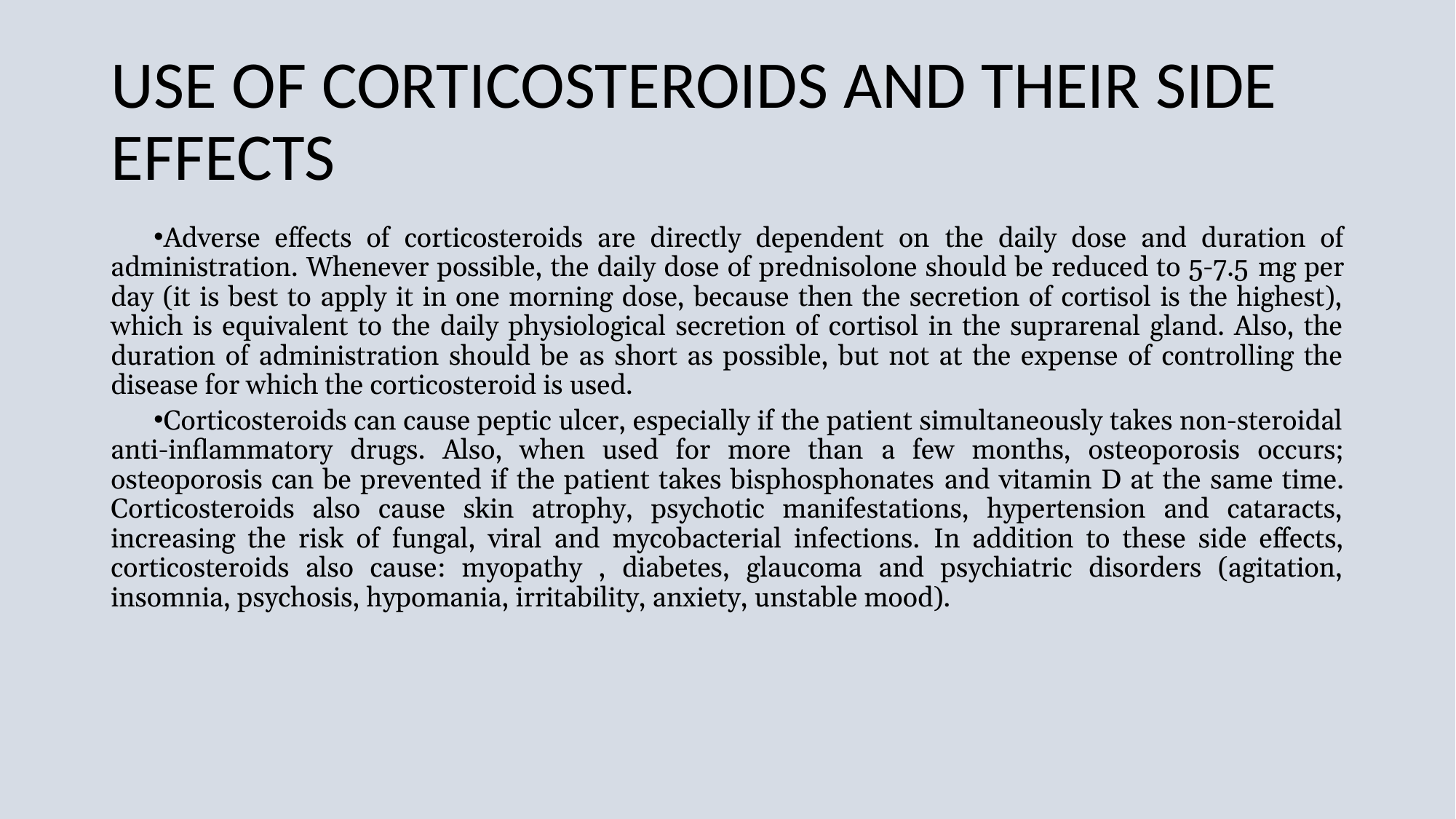

# USE OF CORTICOSTEROIDS AND THEIR SIDE EFFECTS
Adverse effects of corticosteroids are directly dependent on ­the daily dose and duration of administration. Whenever possible, the daily dose of prednisolone should be reduced to 5-7.5 mg per day (it is best to apply it in one morning dose, because then the secretion of cortisol is the highest), which is equivalent to the daily physiological secretion of cortisol in the suprarenal gland. Also, the duration of administration should be as short as possible, but not at the expense of controlling the disease for which the corticosteroid is used.
Corticosteroids can cause peptic ulcer, especially if the patient simultaneously takes non-steroidal anti-inflammatory drugs. Also, when used for more than ­a few months, osteoporosis ­occurs; osteoporosis can be prevented if the patient takes bisphosphonates ­and vitamin D at the same time. Corticosteroids also cause skin atrophy, psychotic manifestations, hypertension and cataracts, increasing the risk of fungal, viral and mycobacterial infections. In addition to these side effects, corticosteroids also cause: myopathy , diabetes, glaucoma and psychiatric disorders (agitation, insomnia, psychosis, hypomania, irritability, anxiety, unstable mood).